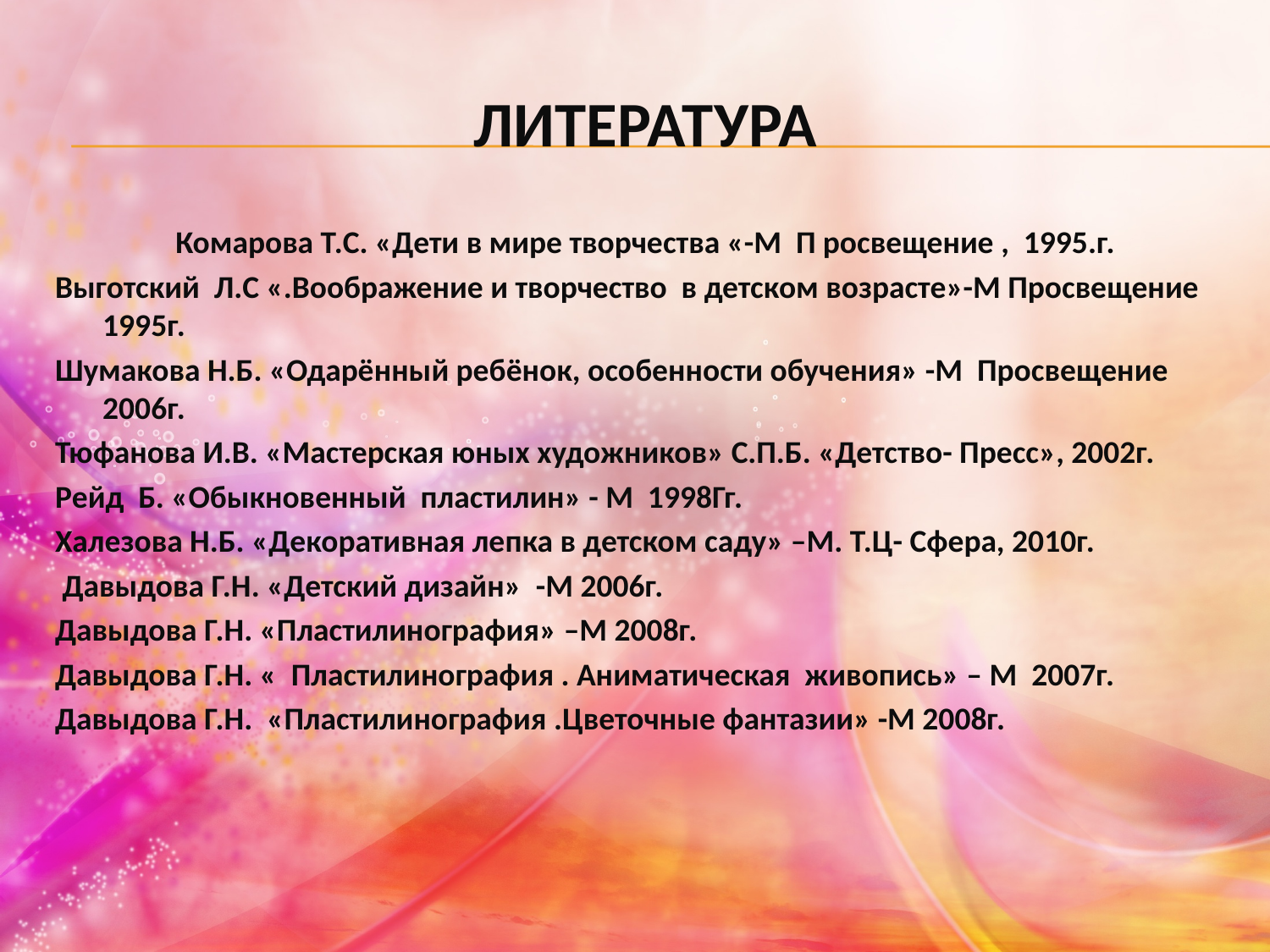

# ЛИТЕРАТУРА
Комарова Т.С. «Дети в мире творчества «-М  П росвещение ,  1995.г.
Выготский  Л.С «.Воображение и творчество  в детском возрасте»-М Просвещение 1995г.
Шумакова Н.Б. «Одарённый ребёнок, особенности обучения» -М  Просвещение 2006г.
Тюфанова И.В. «Мастерская юных художников» С.П.Б. «Детство- Пресс», 2002г.
Рейд  Б. «Обыкновенный  пластилин» - М  1998Гг.
Халезова Н.Б. «Декоративная лепка в детском саду» –М. Т.Ц- Сфера, 2010г.
 Давыдова Г.Н. «Детский дизайн»  -М 2006г.
Давыдова Г.Н. «Пластилинография» –М 2008г.
Давыдова Г.Н. «  Пластилинография . Аниматическая  живопись» – М  2007г.
Давыдова Г.Н.  «Пластилинография .Цветочные фантазии» -М 2008г.